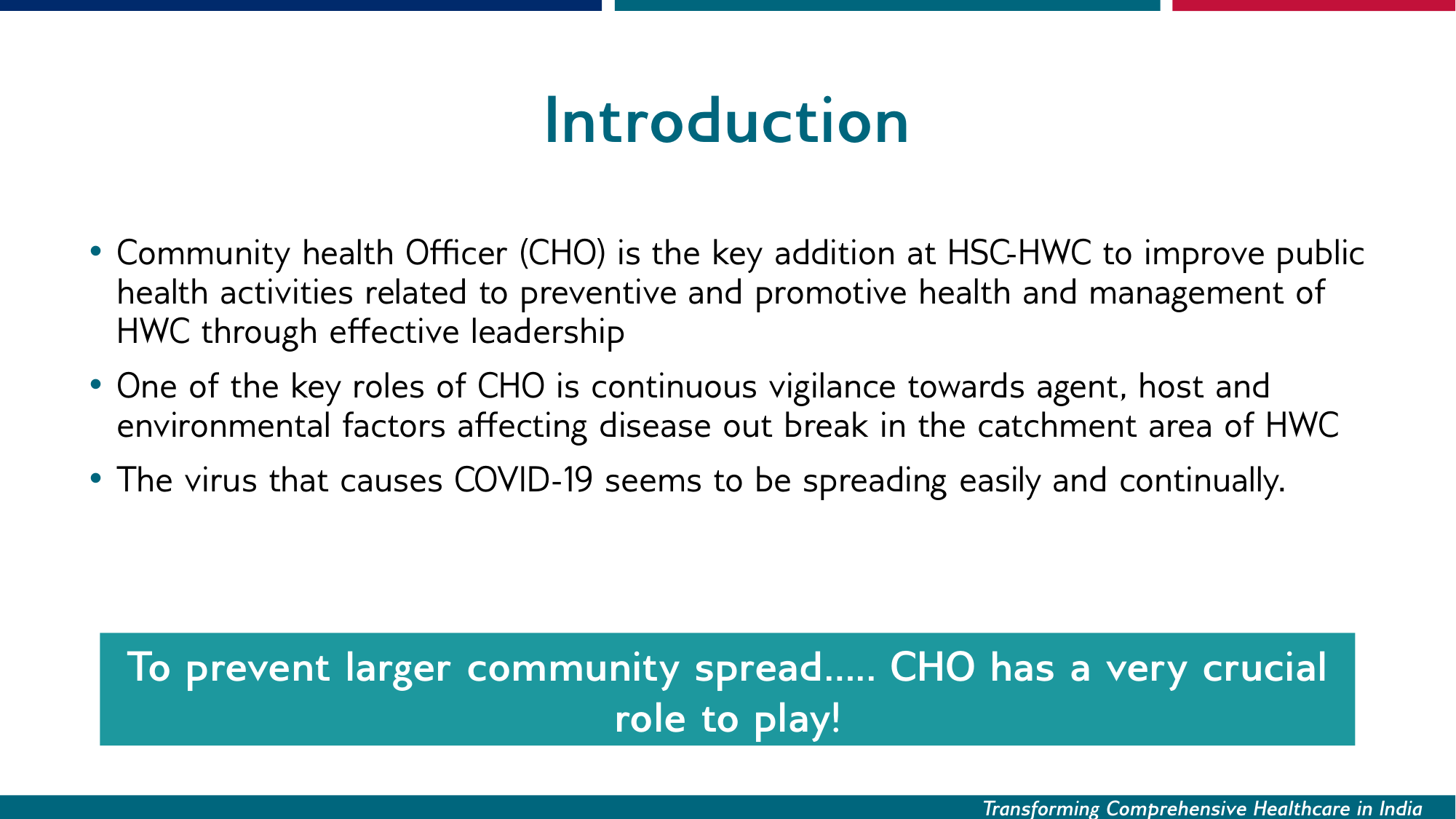

# Introduction
Community health Officer (CHO) is the key addition at HSC-HWC to improve public health activities related to preventive and promotive health and management of HWC through effective leadership
One of the key roles of CHO is continuous vigilance towards agent, host and environmental factors affecting disease out break in the catchment area of HWC
The virus that causes COVID-19 seems to be spreading easily and continually.

To prevent larger community spread….. CHO has a very crucial role to play!